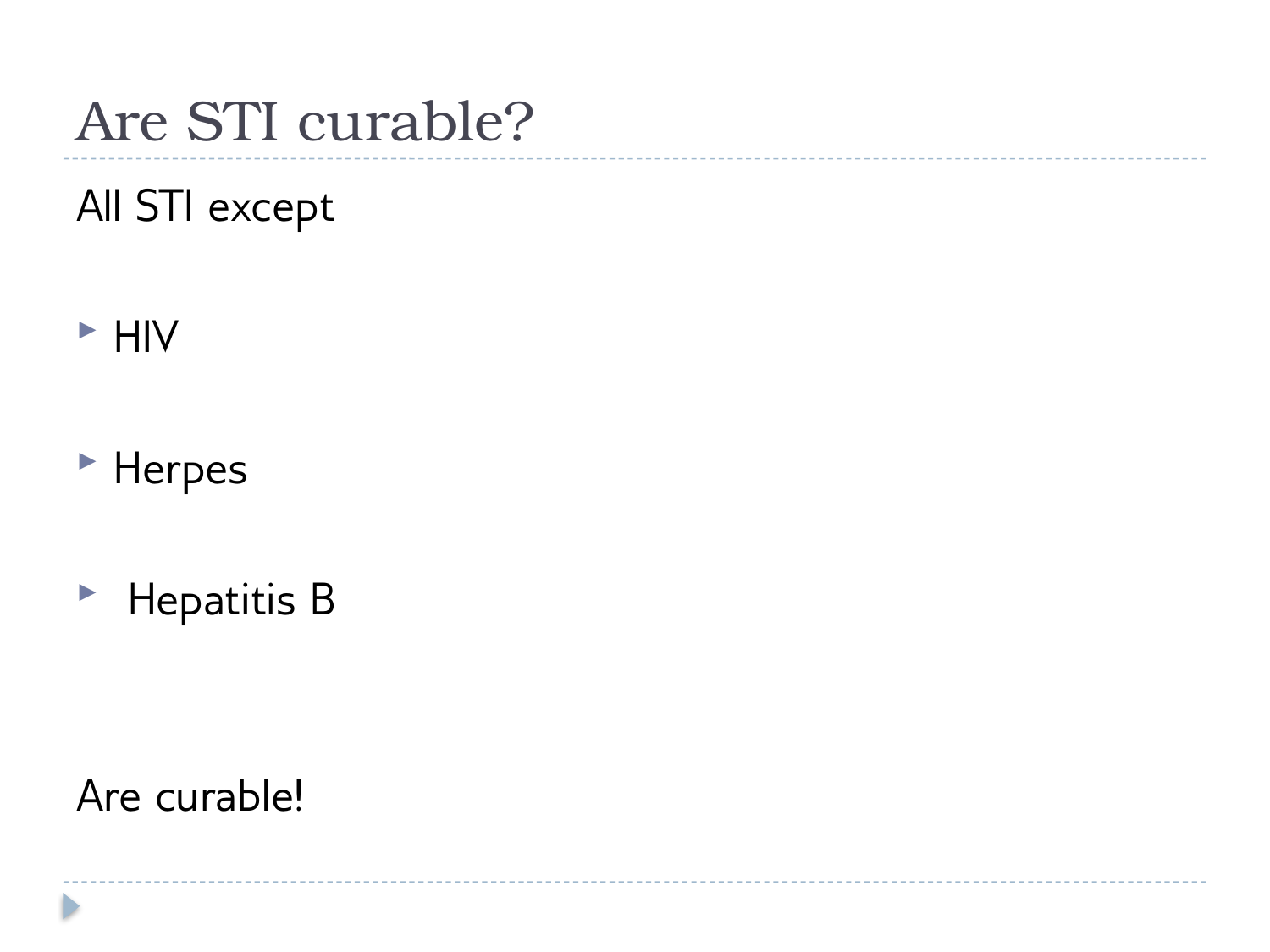

# Are STI curable?
All STI except

HIV

Herpes

 Hepatitis B

Are curable!